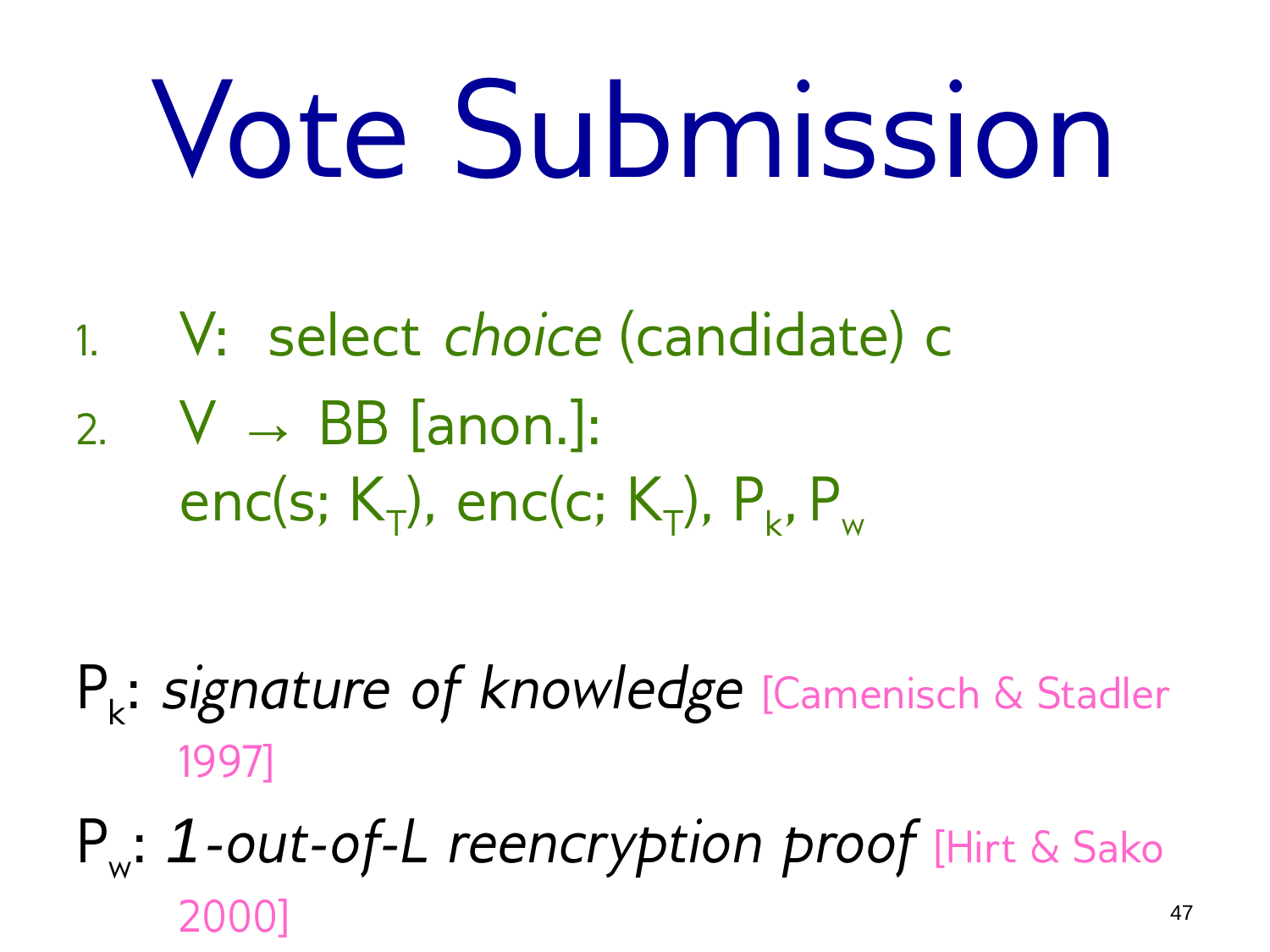

# Vote Submission
V:  select choice (candidate) c
V → BB [anon.]:
enc(s; KT), enc(c; KT), Pk, Pw

Pk: signature of knowledge [Camenisch & Stadler 1997]
Pw: 1-out-of-L reencryption proof [Hirt & Sako 2000]

47